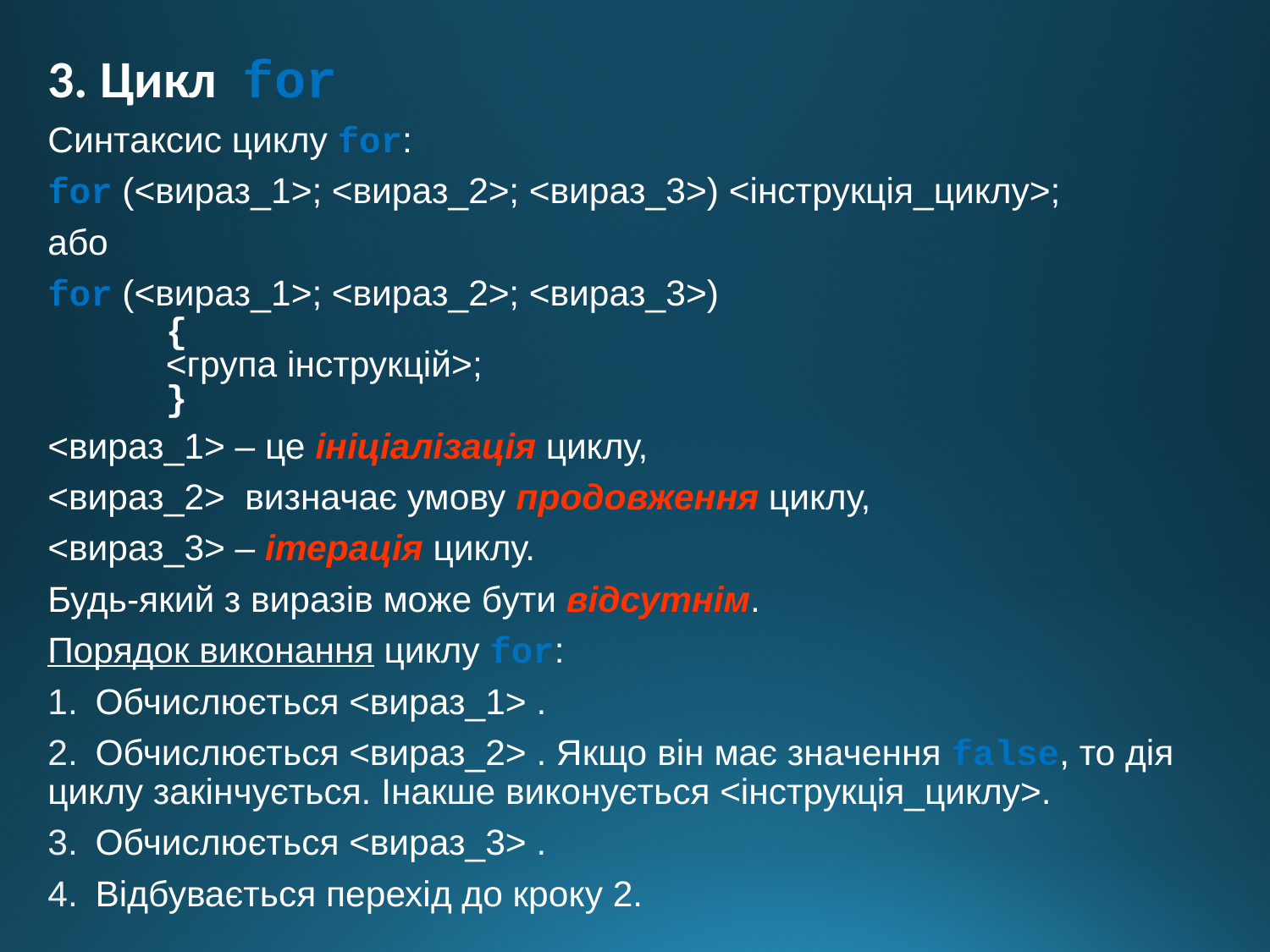

3. Цикл  for
Синтаксис циклу for:
for (<вираз_1>; <вираз_2>; <вираз_3>) <інструкція_циклу>;
або
for (<вираз_1>; <вираз_2>; <вираз_3>)
	{
	<група інструкцій>;
	}
<вираз_1> – це ініціалізація циклу,
<вираз_2>  визначає умову продовження циклу,
<вираз_3> – ітерація циклу.
Будь-який з виразів може бути відсутнім.
Порядок виконання циклу for:
  Обчислюється <вираз_1> .
  Обчислюється <вираз_2> . Якщо він має значення false, то дія циклу закінчується. Інакше виконується <інструкція_циклу>.
  Обчислюється <вираз_3> .
  Відбувається перехід до кроку 2.